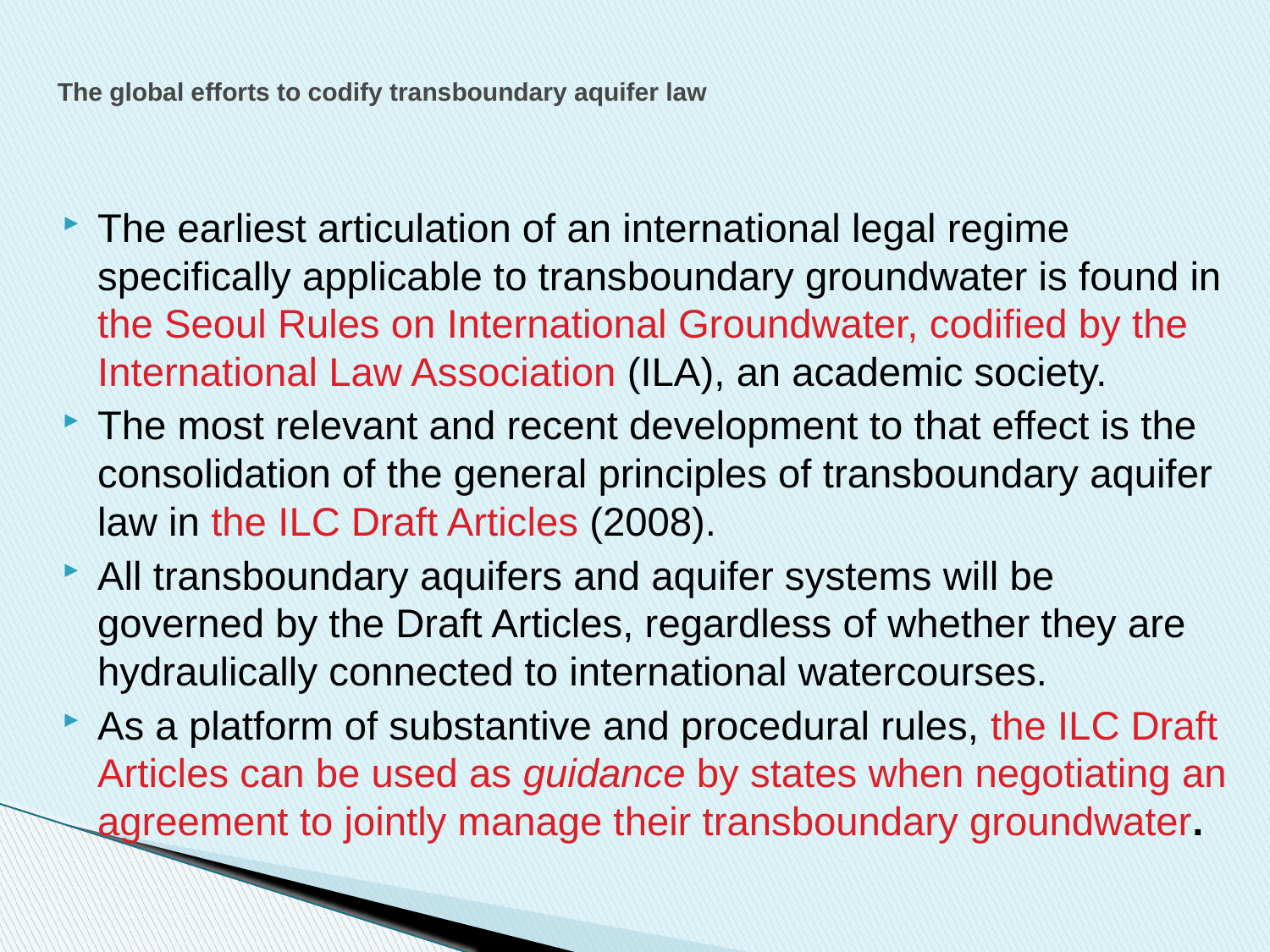

# The global efforts to codify transboundary aquifer law
The earliest articulation of an international legal regime specifically applicable to transboundary groundwater is found in the Seoul Rules on International Groundwater, codified by the International Law Association (ILA), an academic society.
The most relevant and recent development to that effect is the consolidation of the general principles of transboundary aquifer law in the ILC Draft Articles (2008).
All transboundary aquifers and aquifer systems will be governed by the Draft Articles, regardless of whether they are hydraulically connected to international watercourses.
As a platform of substantive and procedural rules, the ILC Draft Articles can be used as guidance by states when negotiating an agreement to jointly manage their transboundary groundwater.